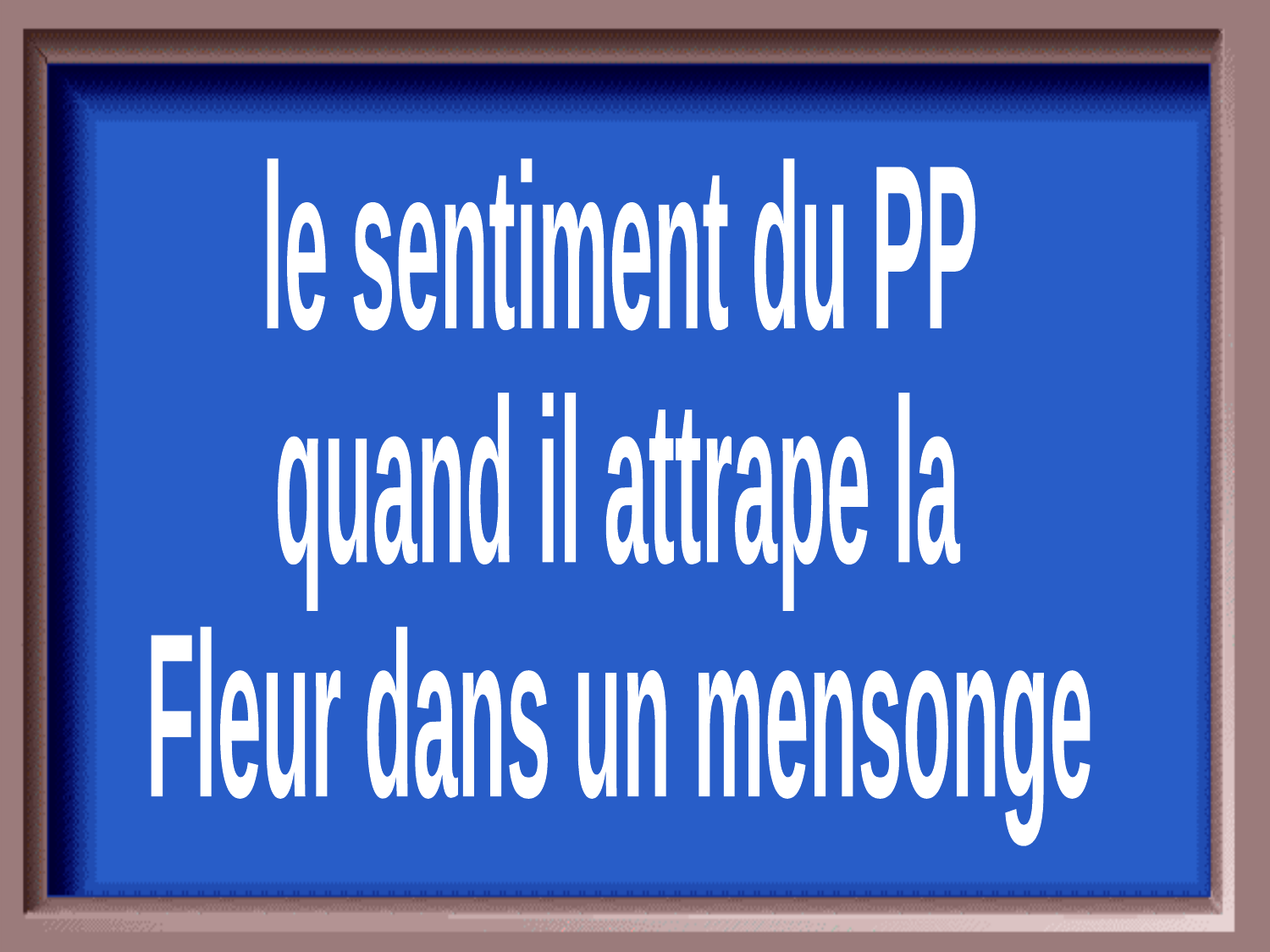

le sentiment du PP
quand il attrape la
Fleur dans un mensonge